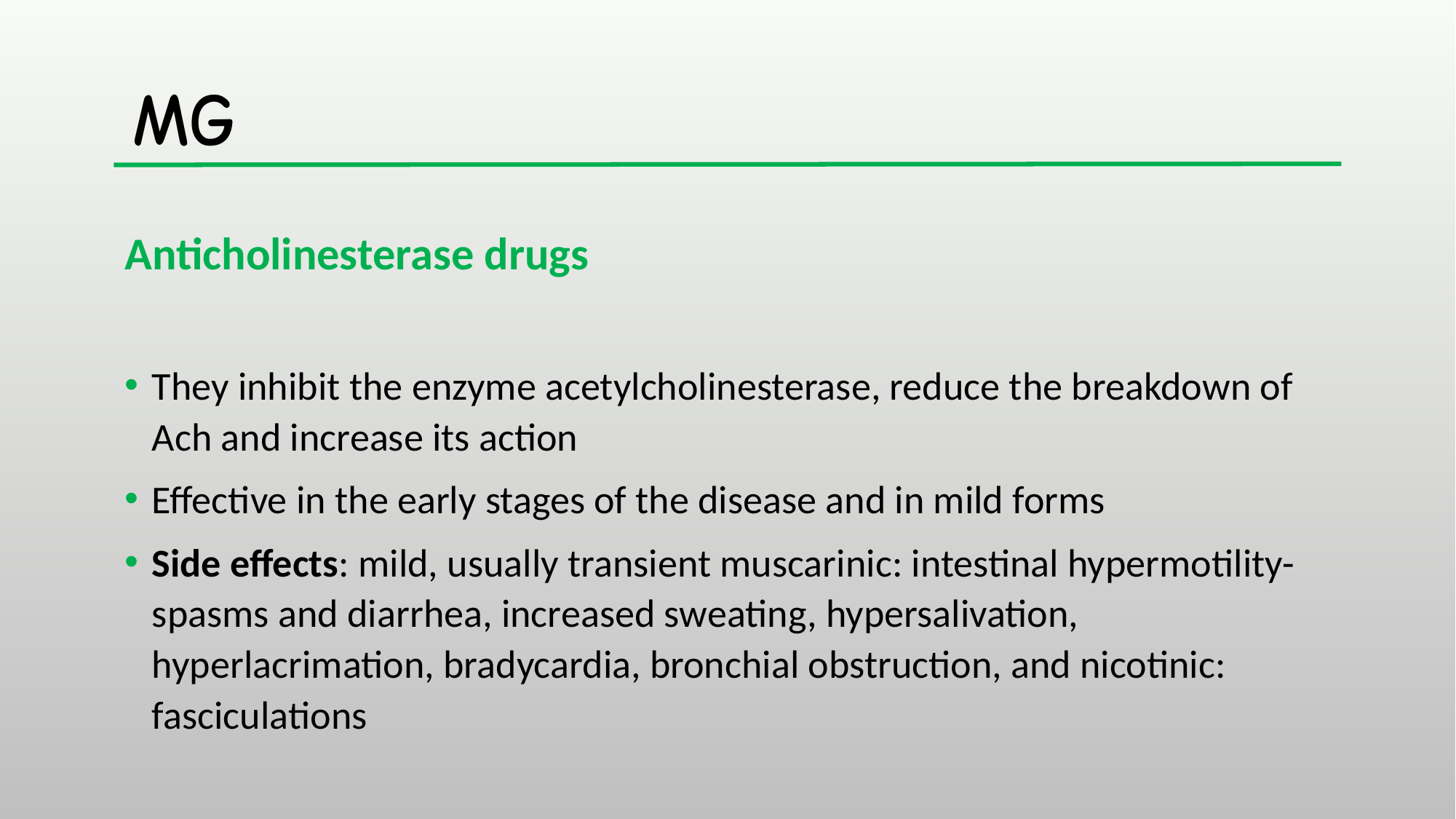

# MG
Anticholinesterase drugs

They inhibit the enzyme acetylcholinesterase, reduce the breakdown of Ach and increase its action
Effective in the early stages of the disease and in mild forms
Side effects: mild, usually transient muscarinic: intestinal hypermotility-spasms and diarrhea, increased sweating, hypersalivation, hyperlacrimation, bradycardia, bronchial obstruction, and nicotinic: fasciculations